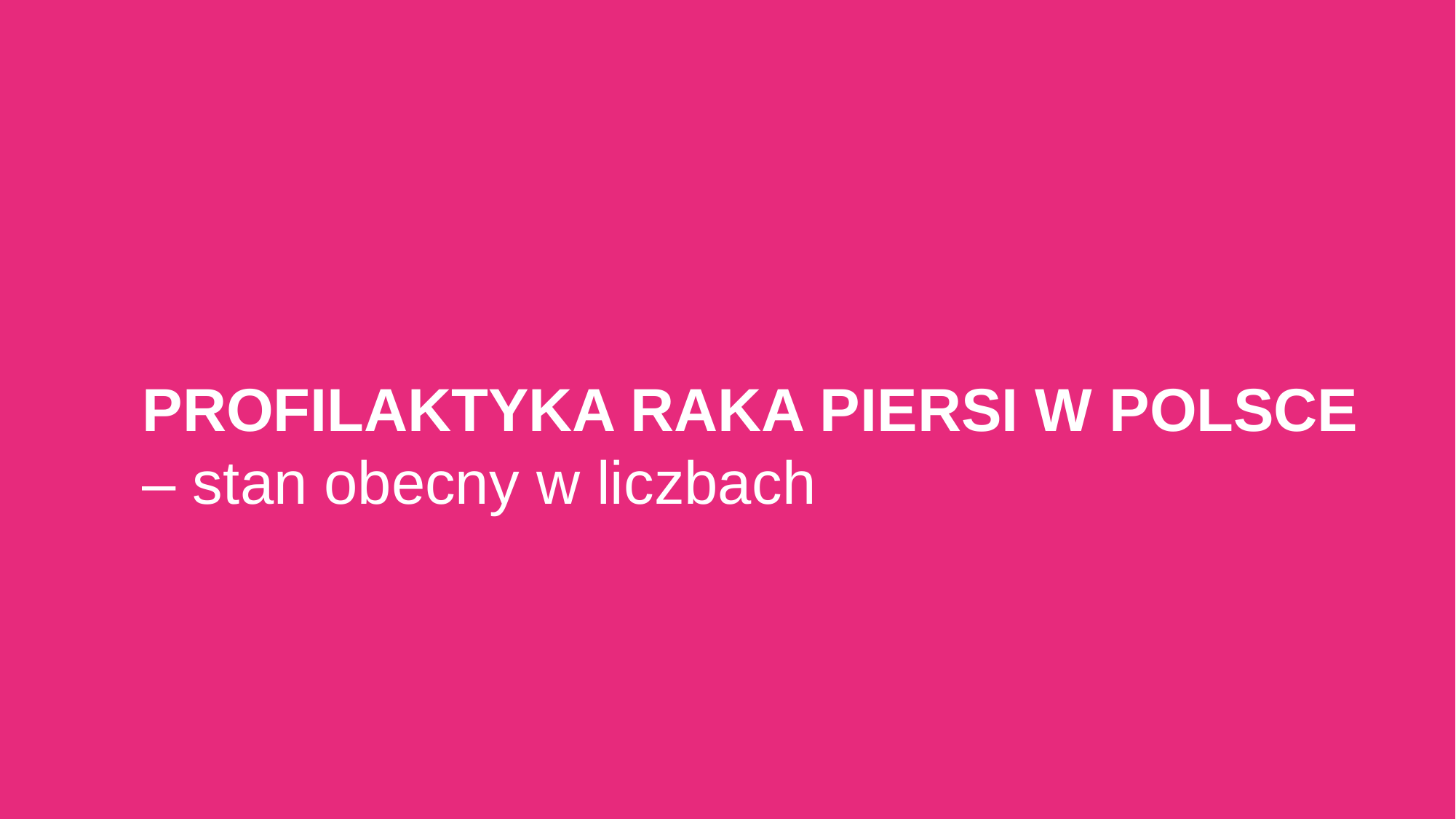

PROFILAKTYKA RAKA PIERSI W POLSCE
– stan obecny w liczbach